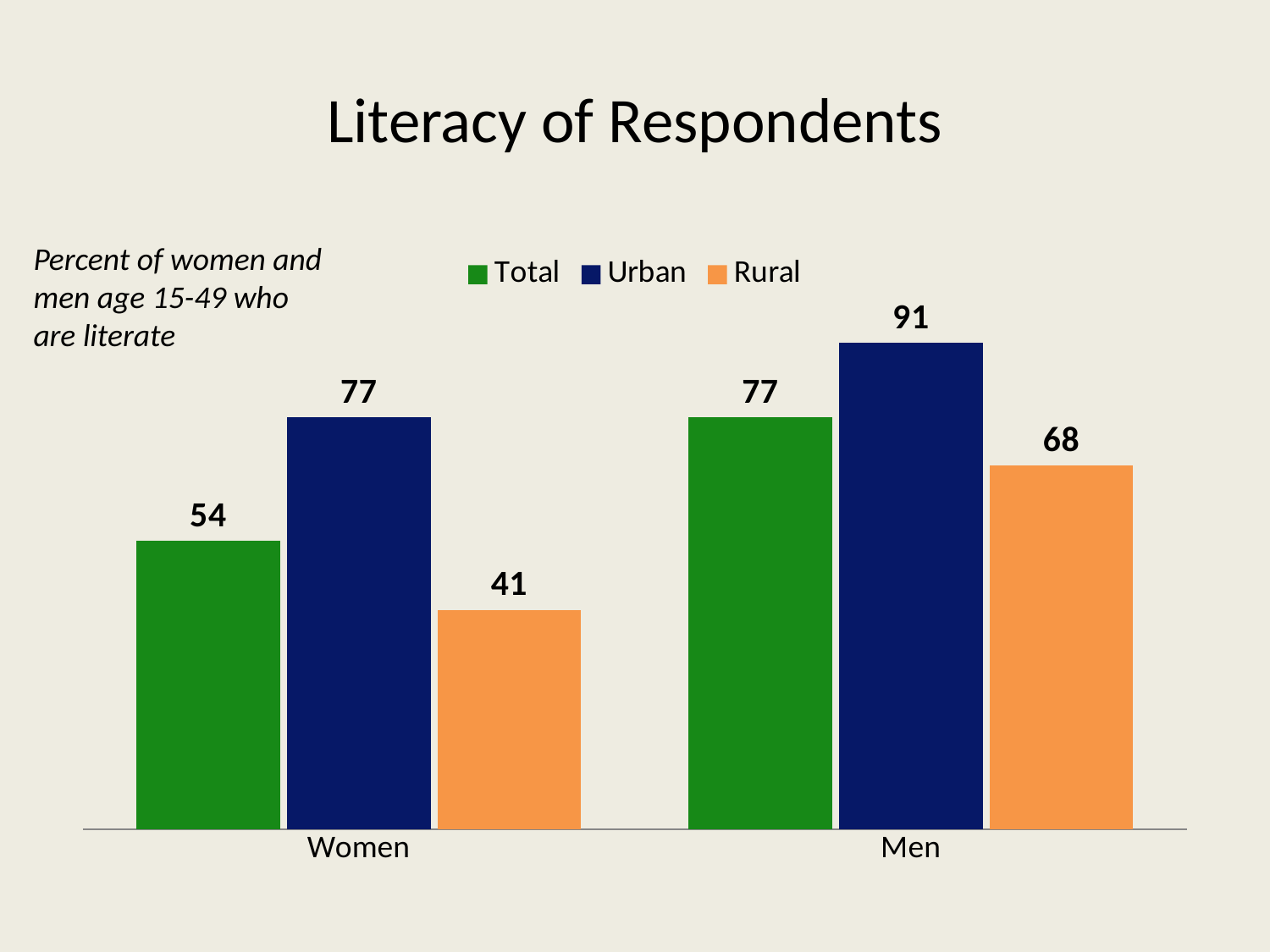

# Literacy of Respondents
Percent of women and men age 15-49 who are literate

### Chart

| Category | Total | Urban | Rural |
|---|---|---|---|
| Women | 54.0 | 77.0 | 41.0 |
| Men | 77.1 | 91.0 | 68.0 |